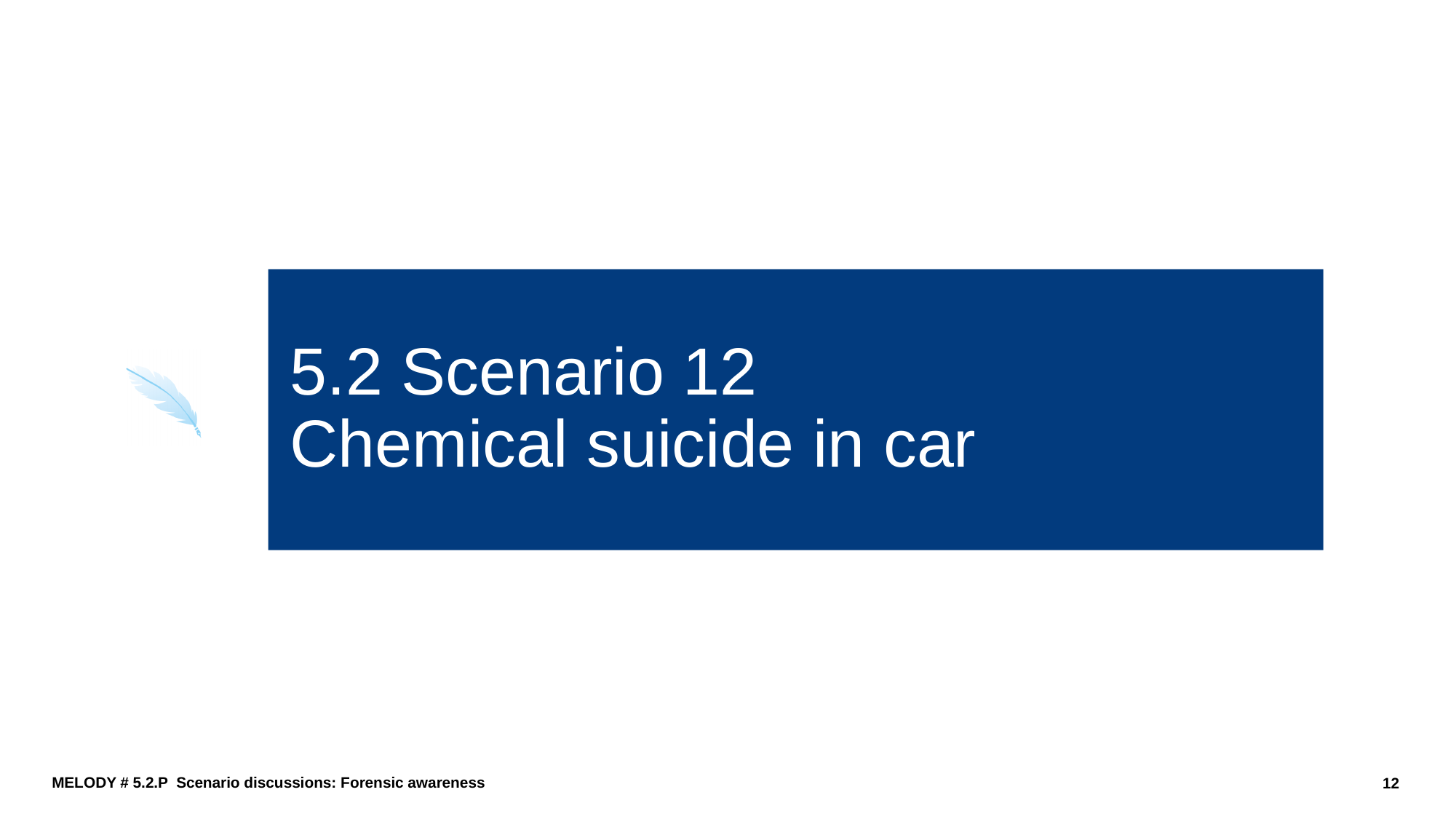

# 5.2 Scenario 12 Chemical suicide in car
MELODY # 5.2.P  Scenario discussions: Forensic awareness
12